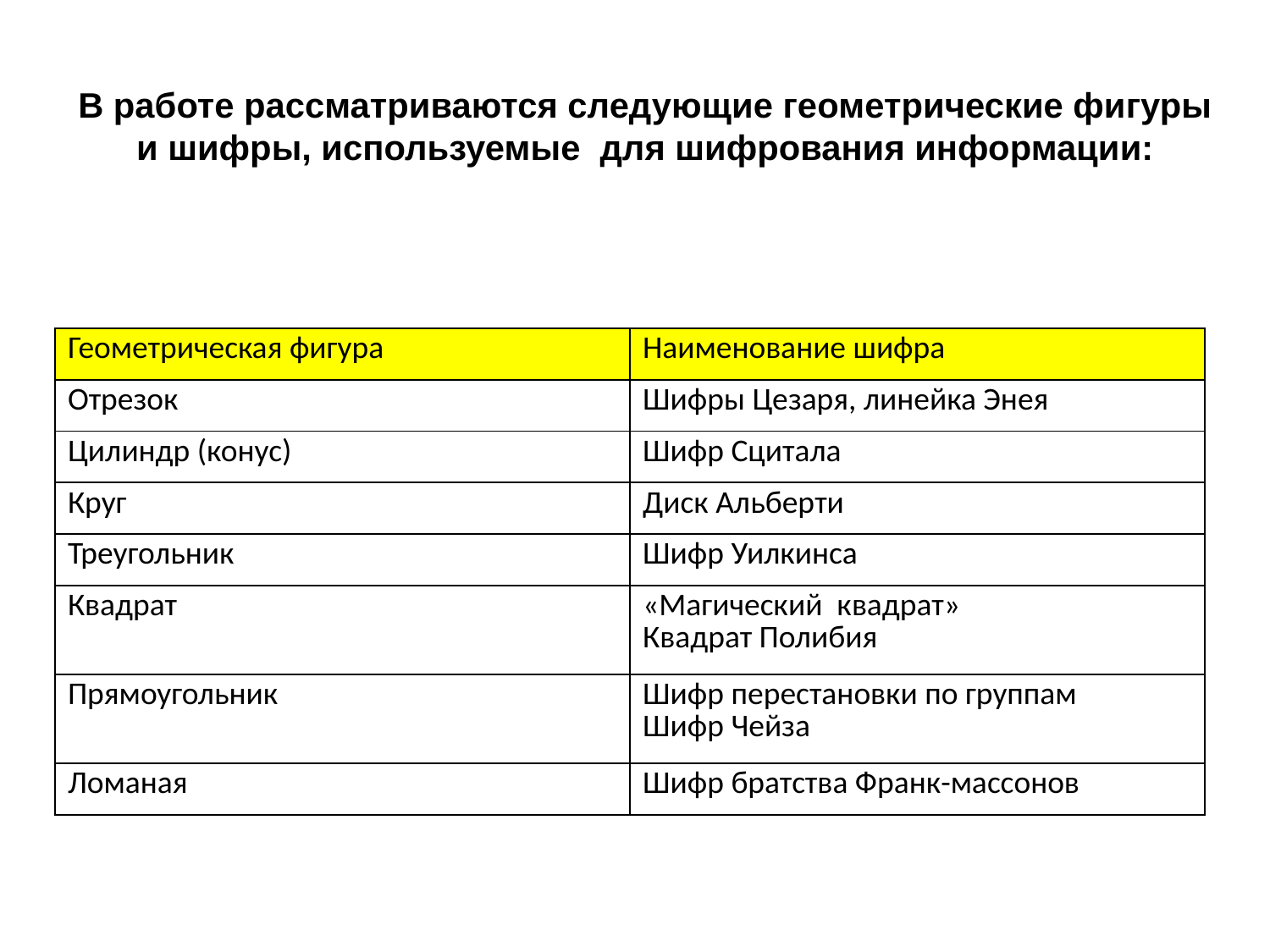

В работе рассматриваются следующие геометрические фигуры и шифры, используемые  для шифрования информации:
| Геометрическая фигура | Наименование шифра |
| --- | --- |
| Отрезок | Шифры Цезаря, линейка Энея |
| Цилиндр (конус) | Шифр Сцитала |
| Круг | Диск Альберти |
| Треугольник | Шифр Уилкинса |
| Квадрат | «Магический квадрат» Квадрат Полибия |
| Прямоугольник | Шифр перестановки по группам Шифр Чейза |
| Ломаная | Шифр братства Франк-массонов |